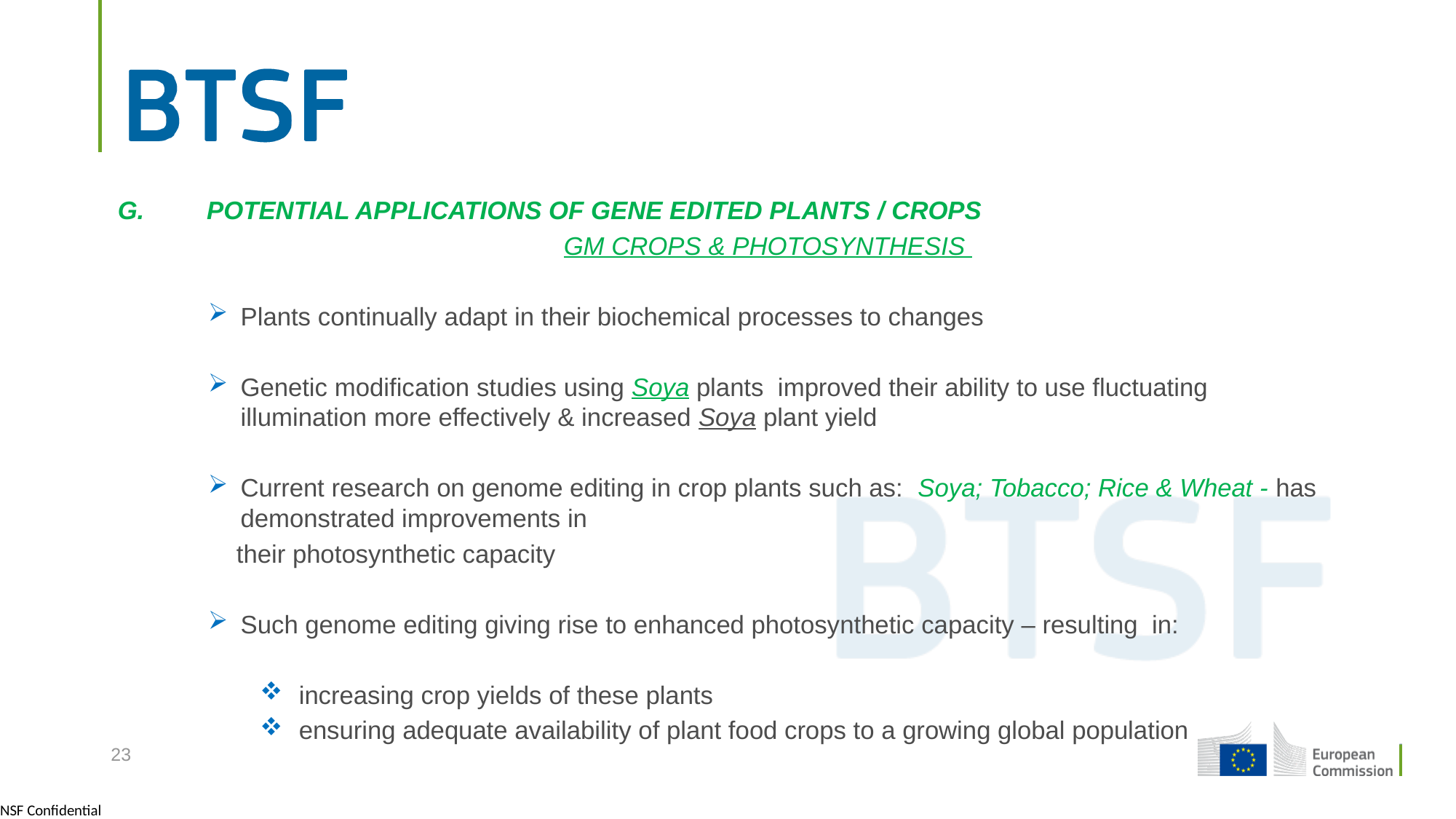

G.	POTENTIAL APPLICATIONS OF GENE EDITED PLANTS / CROPS
	GM CROPS & PHOTOSYNTHESIS

Plants continually adapt in their biochemical processes to changes

Genetic modification studies using Soya plants  improved their ability to use fluctuating illumination more effectively & increased Soya plant yield

Current research on genome editing in crop plants such as:  Soya; Tobacco; Rice & Wheat - has demonstrated improvements in
	    their photosynthetic capacity

Such genome editing giving rise to enhanced photosynthetic capacity – resulting  in:

increasing crop yields of these plants
ensuring adequate availability of plant food crops to a growing global population

23